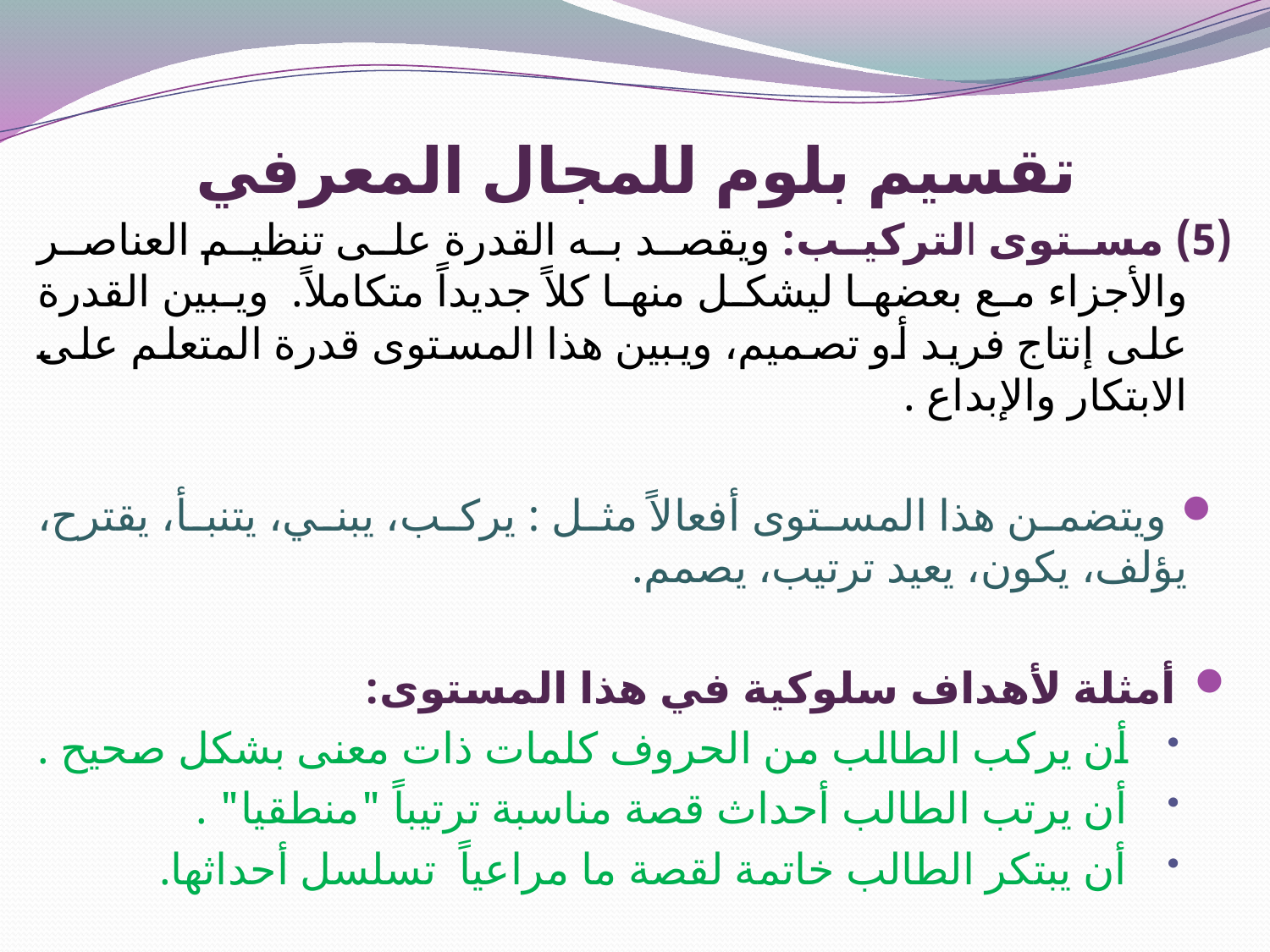

# تقسيم بلوم للمجال المعرفي
(5) مستوى التركيب: ويقصد به القدرة على تنظيم العناصر والأجزاء مع بعضها ليشكل منها كلاً جديداً متكاملاً.  ويبين القدرة على إنتاج فريد أو تصميم، ويبين هذا المستوى قدرة المتعلم على الابتكار والإبداع .

 ويتضمن هذا المستوى أفعالاً مثل : يركب، يبني، يتنبأ، يقترح، يؤلف، يكون، يعيد ترتيب، يصمم.

 أمثلة لأهداف سلوكية في هذا المستوى:
أن يركب الطالب من الحروف كلمات ذات معنى بشكل صحيح .
أن يرتب الطالب أحداث قصة مناسبة ترتيباً "منطقيا" .
أن يبتكر الطالب خاتمة لقصة ما مراعياً  تسلسل أحداثها.